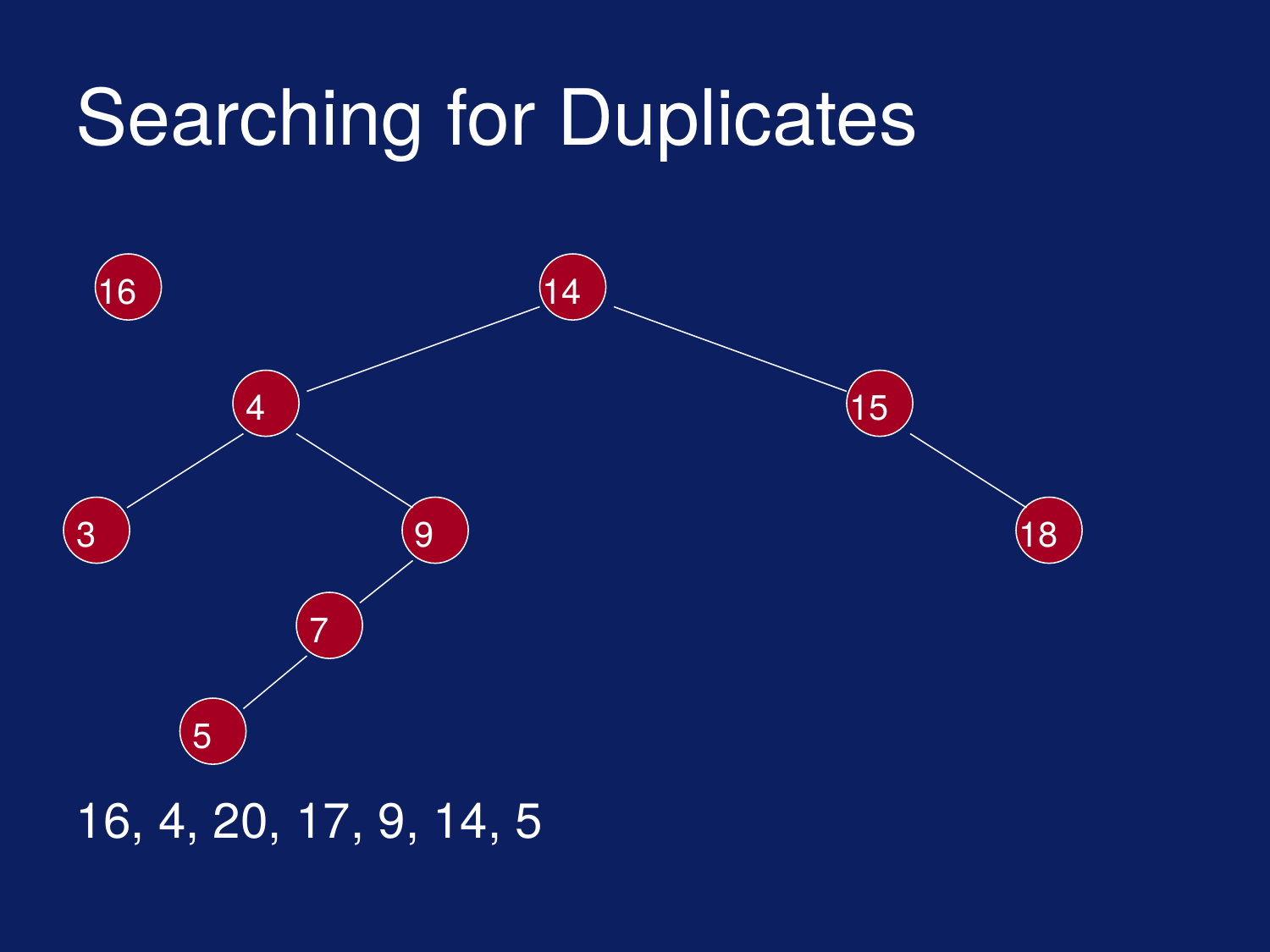

# Searching for Duplicates

16

14

4

15

3

9

18

7

5
16, 4, 20, 17, 9, 14, 5